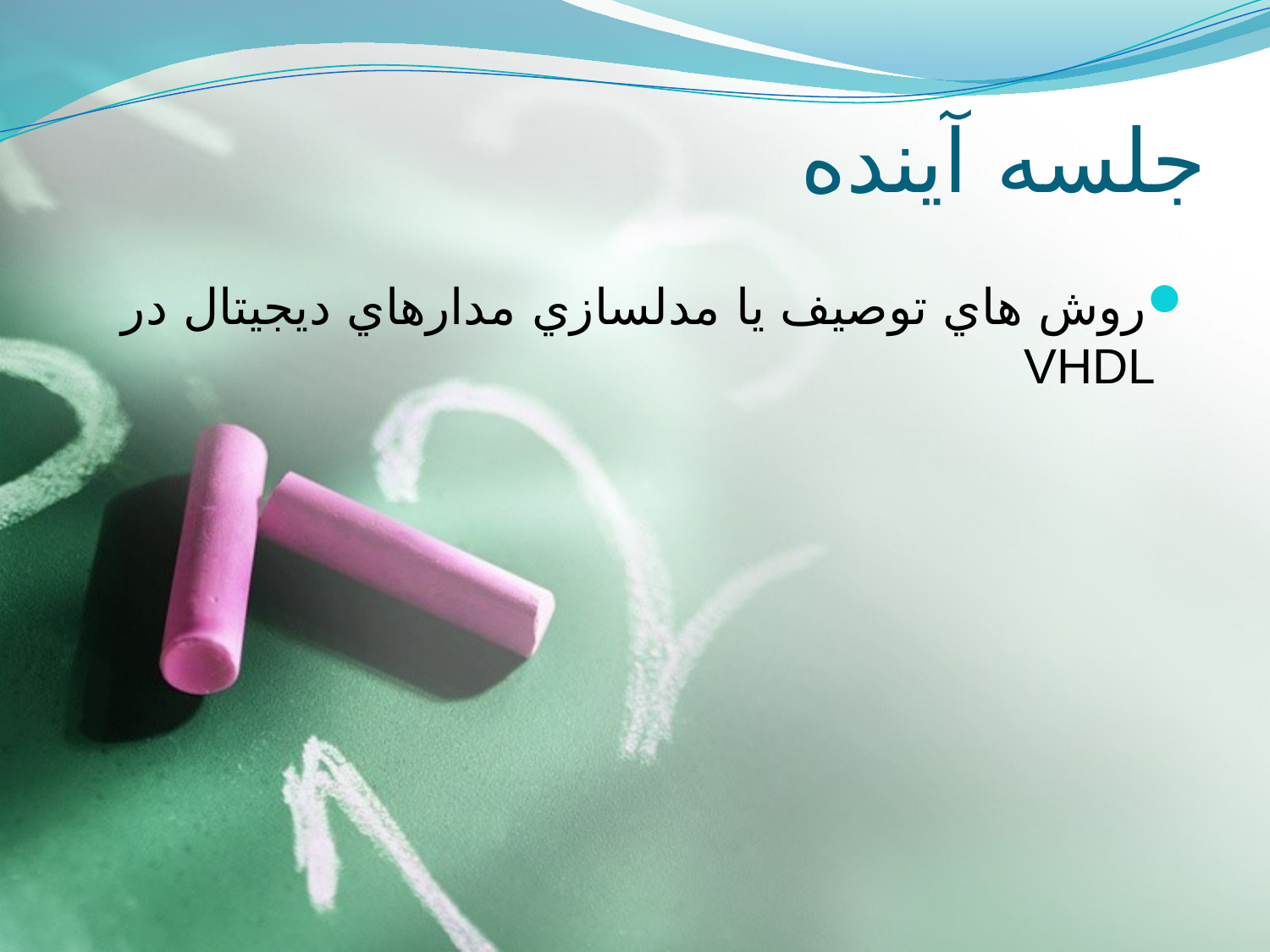

# جلسه آينده
روش هاي توصيف يا مدلسازي مدارهاي ديجيتال در VHDL